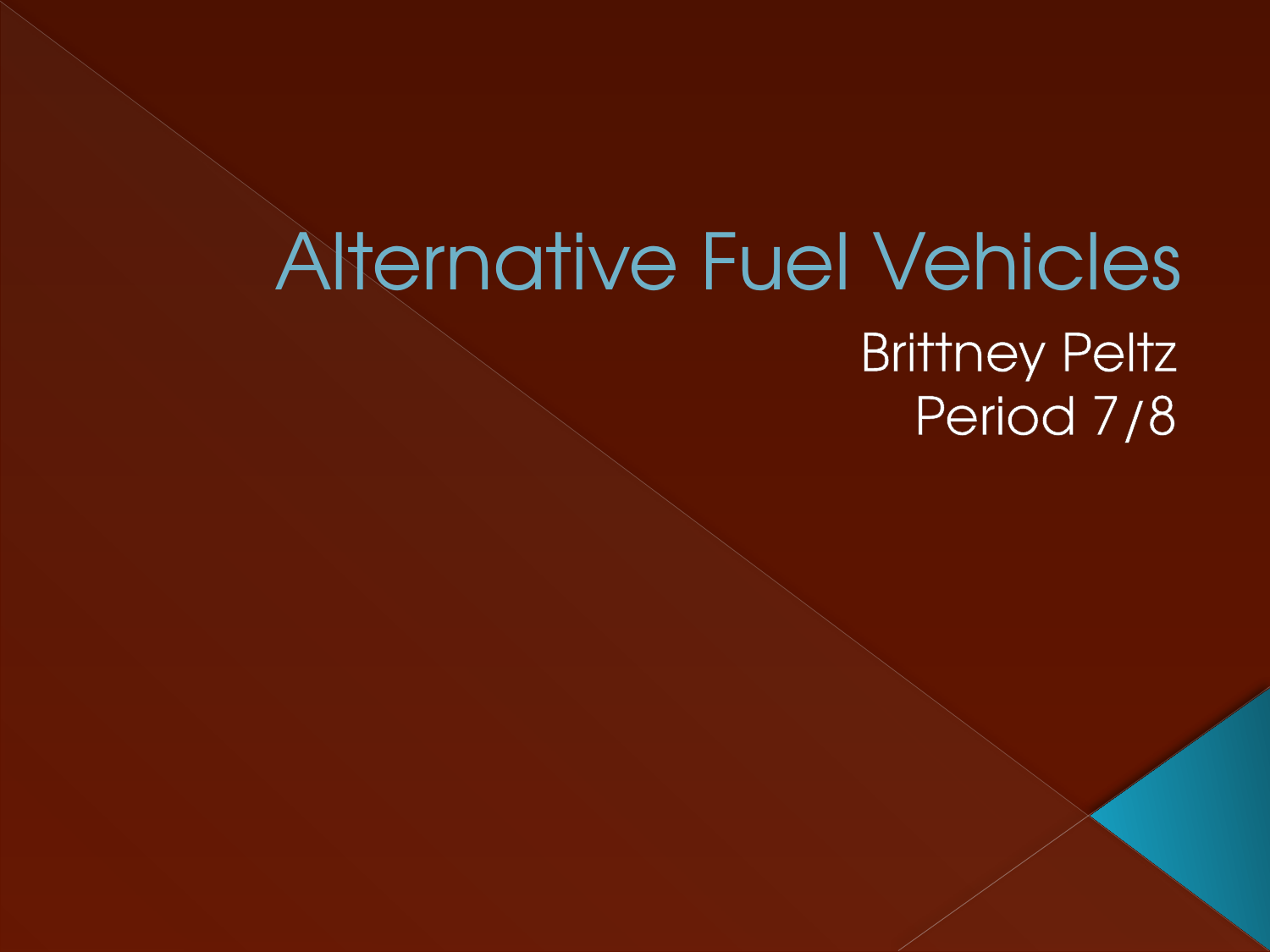

# Alternative Fuel Vehicles
Brittney Peltz
Period 7/8